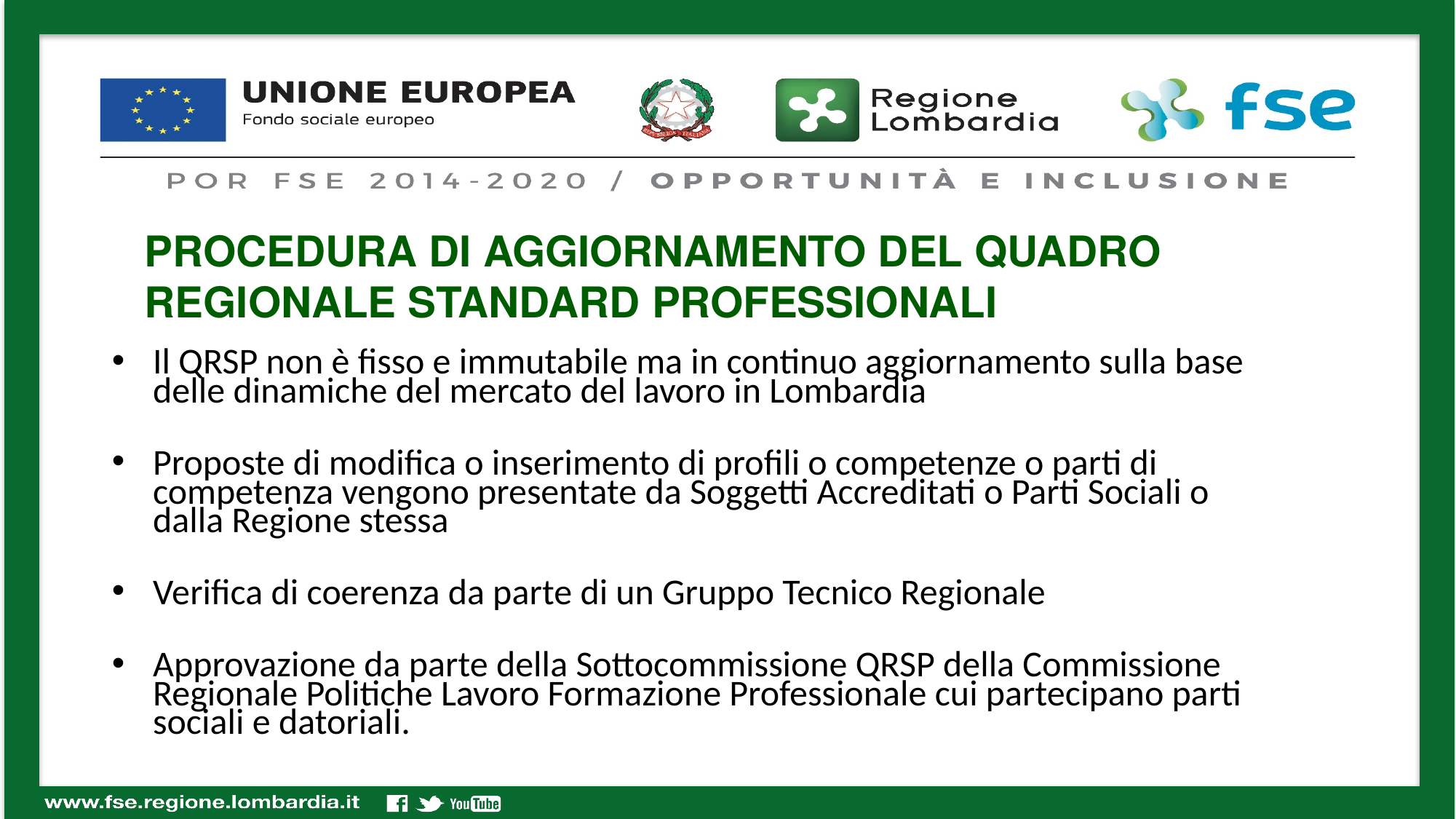

PROCEDURA DI AGGIORNAMENTO DEL QUADRO REGIONALE STANDARD PROFESSIONALI
Il QRSP non è fisso e immutabile ma in continuo aggiornamento sulla base delle dinamiche del mercato del lavoro in Lombardia

Proposte di modifica o inserimento di profili o competenze o parti di competenza vengono presentate da Soggetti Accreditati o Parti Sociali o dalla Regione stessa

Verifica di coerenza da parte di un Gruppo Tecnico Regionale

Approvazione da parte della Sottocommissione QRSP della Commissione Regionale Politiche Lavoro Formazione Professionale cui partecipano parti sociali e datoriali.